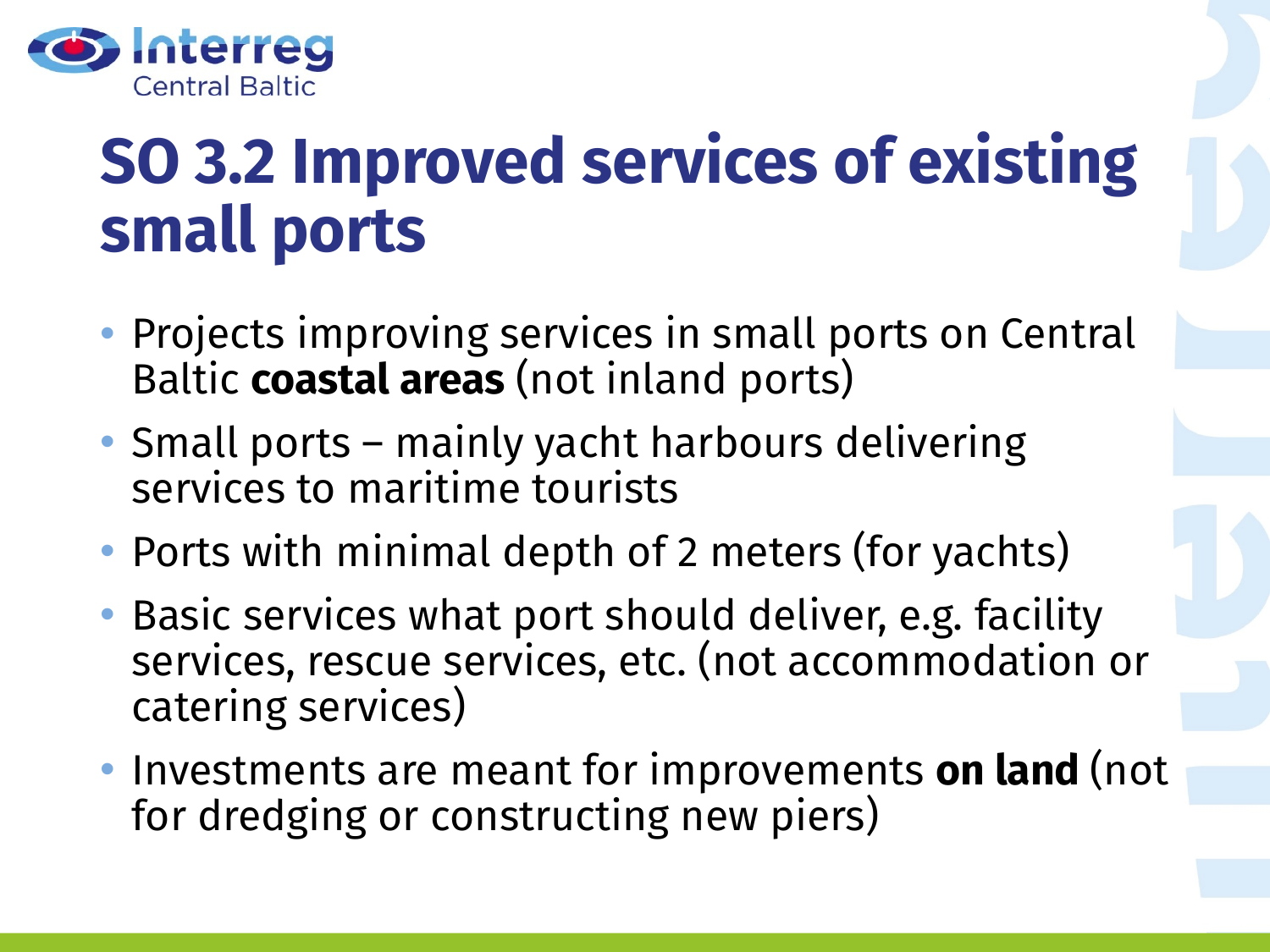

# SO 3.2 Improved services of existing small ports
Projects improving services in small ports on Central Baltic coastal areas (not inland ports)
Small ports – mainly yacht harbours delivering services to maritime tourists
Ports with minimal depth of 2 meters (for yachts)
Basic services what port should deliver, e.g. facility services, rescue services, etc. (not accommodation or catering services)
Investments are meant for improvements on land (not for dredging or constructing new piers)